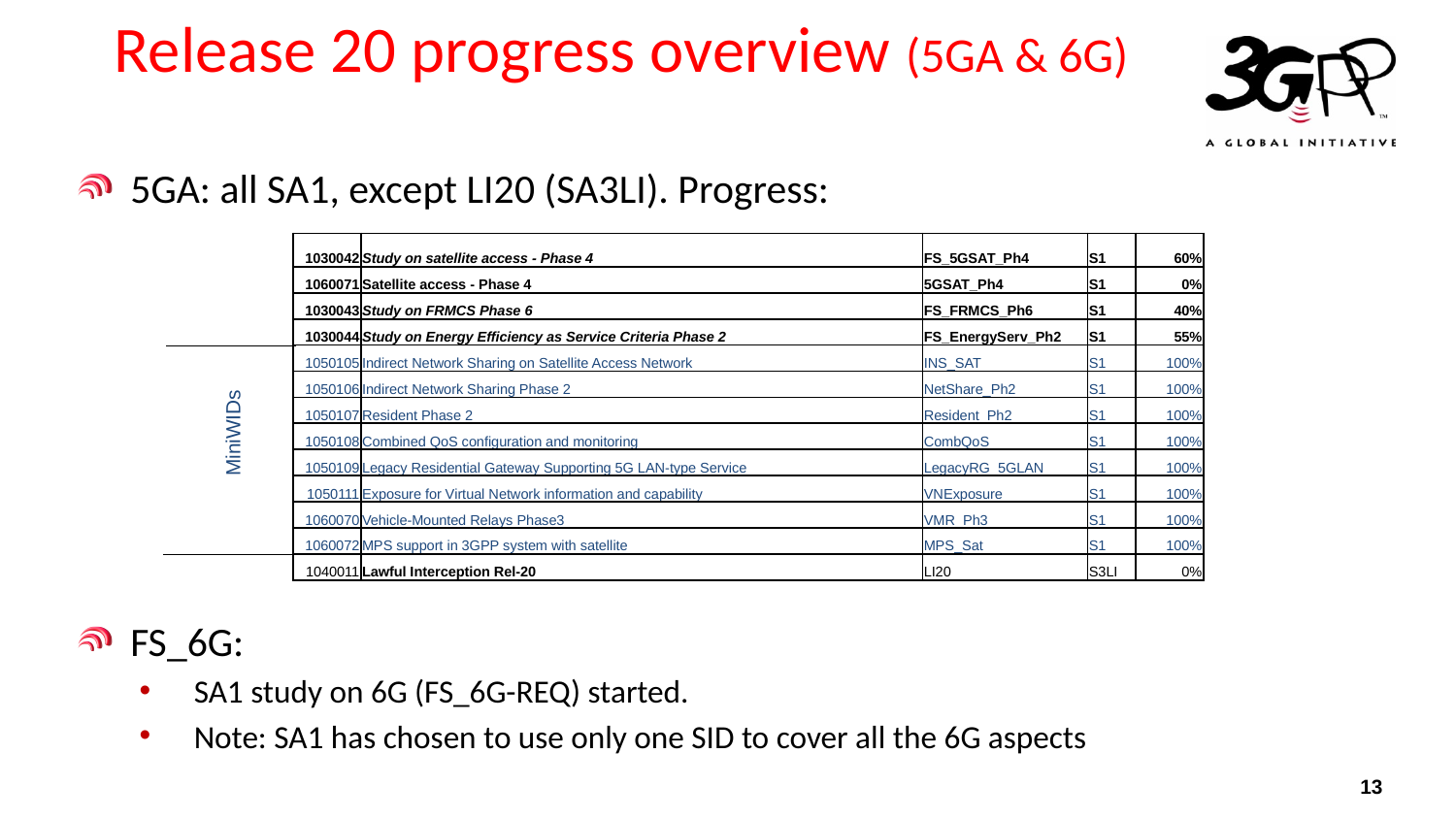

# Release 20 progress overview (5GA & 6G)
5GA: all SA1, except LI20 (SA3LI). Progress:

FS_6G:
SA1 study on 6G (FS_6G-REQ) started.
Note: SA1 has chosen to use only one SID to cover all the 6G aspects

| 1030042 | Study on satellite access - Phase 4 | FS\_5GSAT\_Ph4 | S1 | 60% |
| --- | --- | --- | --- | --- |
| 1060071 | Satellite access - Phase 4 | 5GSAT\_Ph4 | S1 | 0% |
| 1030043 | Study on FRMCS Phase 6 | FS\_FRMCS\_Ph6 | S1 | 40% |
| 1030044 | Study on Energy Efficiency as Service Criteria Phase 2 | FS\_EnergyServ\_Ph2 | S1 | 55% |
| 1050105 | Indirect Network Sharing on Satellite Access Network | INS\_SAT | S1 | 100% |
| 1050106 | Indirect Network Sharing Phase 2 | NetShare\_Ph2 | S1 | 100% |
| 1050107 | Resident Phase 2 | Resident\_Ph2 | S1 | 100% |
| 1050108 | Combined QoS configuration and monitoring | CombQoS | S1 | 100% |
| 1050109 | Legacy Residential Gateway Supporting 5G LAN-type Service | LegacyRG\_5GLAN | S1 | 100% |
| 1050111 | Exposure for Virtual Network information and capability | VNExposure | S1 | 100% |
| 1060070 | Vehicle-Mounted Relays Phase3 | VMR\_Ph3 | S1 | 100% |
| 1060072 | MPS support in 3GPP system with satellite | MPS\_Sat | S1 | 100% |
| 1040011 | Lawful Interception Rel-20 | LI20 | S3LI | 0% |
MiniWIDs